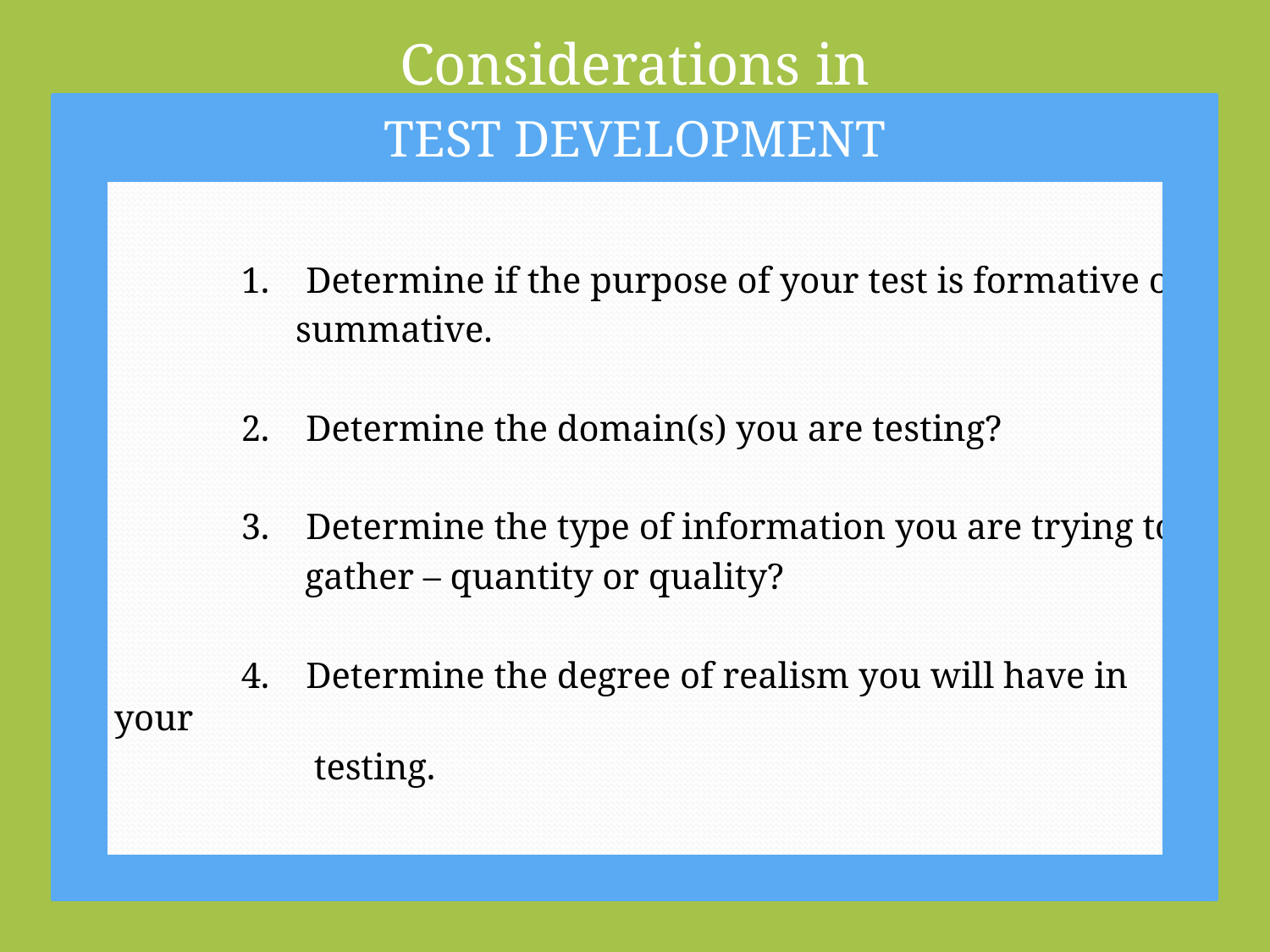

Considerations in

TEST DEVELOPMENT

		1.    Determine if the purpose of your test is formative or
		      summative.

		2.    Determine the domain(s) you are testing?

		3.    Determine the type of information you are trying to
		       gather – quantity or quality?

		4.    Determine the degree of realism you will have in your
		        testing.